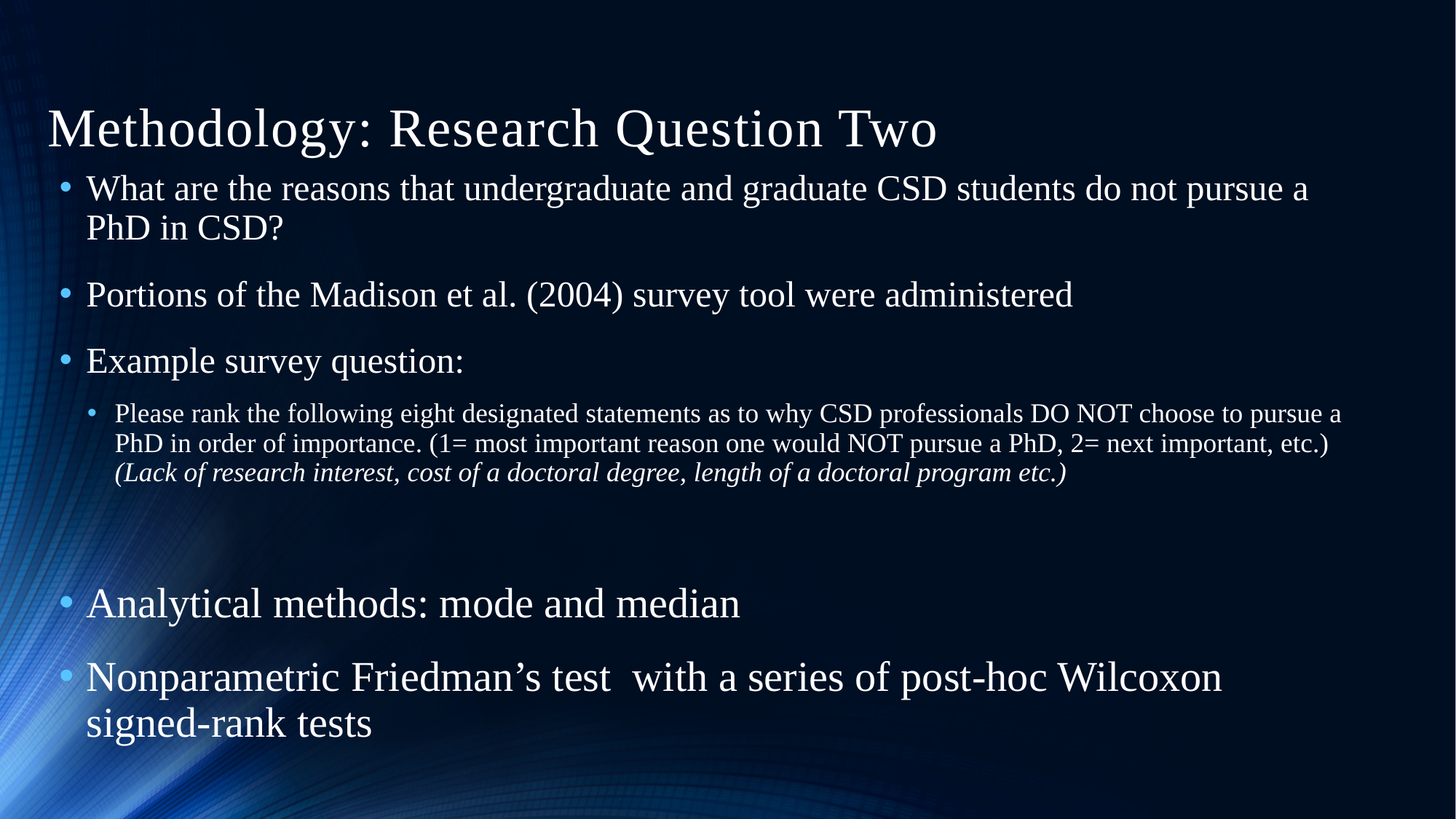

# Methodology: Research Question Two
What are the reasons that undergraduate and graduate CSD students do not pursue a PhD in CSD?
Portions of the Madison et al. (2004) survey tool were administered
Example survey question:
Please rank the following eight designated statements as to why CSD professionals DO NOT choose to pursue a PhD in order of importance. (1= most important reason one would NOT pursue a PhD, 2= next important, etc.) (Lack of research interest, cost of a doctoral degree, length of a doctoral program etc.)

Analytical methods: mode and median
Nonparametric Friedman’s test  with a series of post-hoc Wilcoxon signed-rank tests